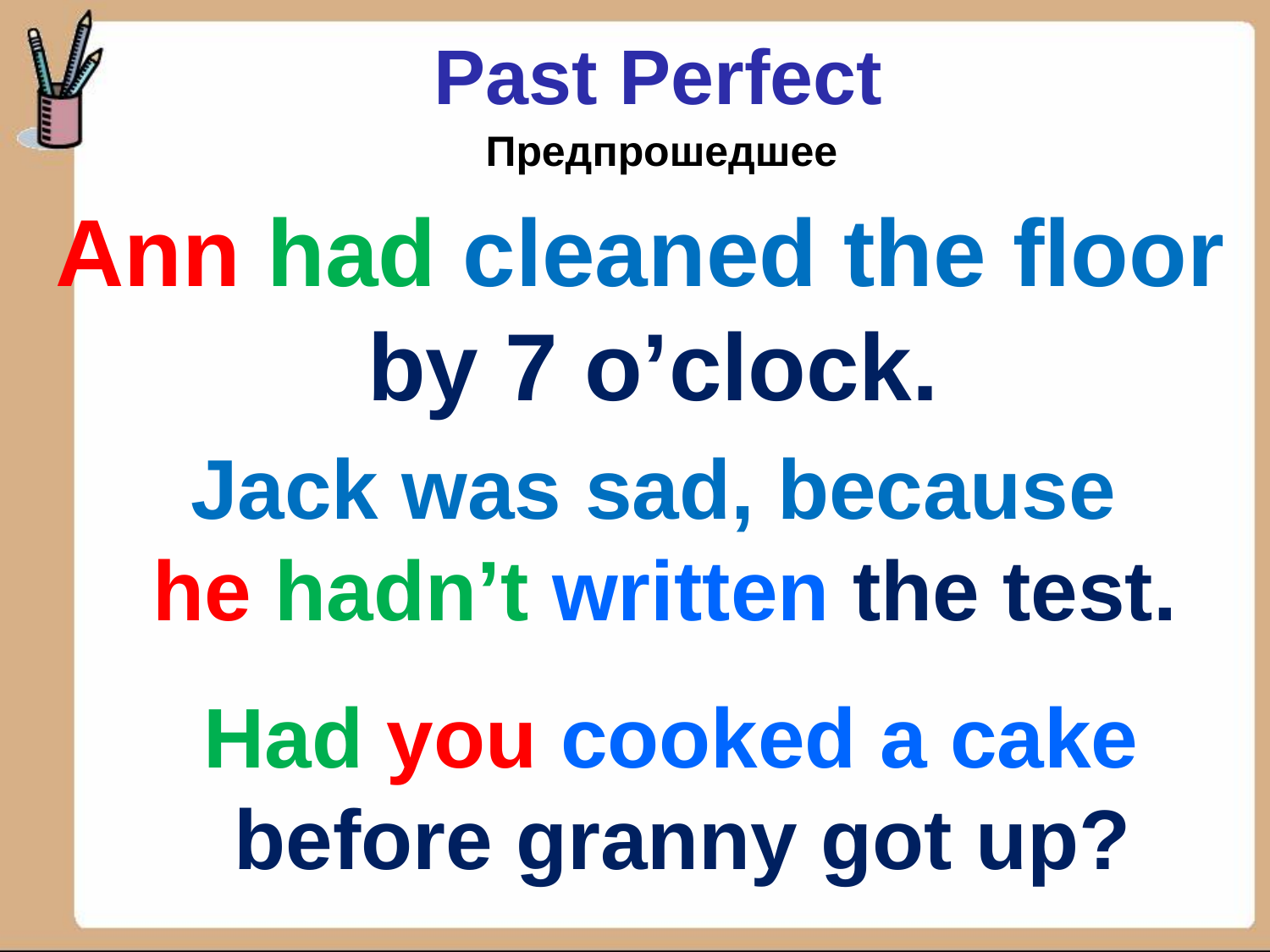

Past Perfect
Предпрошедшее
Ann had cleaned the floor
by 7 o’clock.
Jack was sad, because
 he hadn’t written the test.
Had you cooked a cake
 before granny got up?